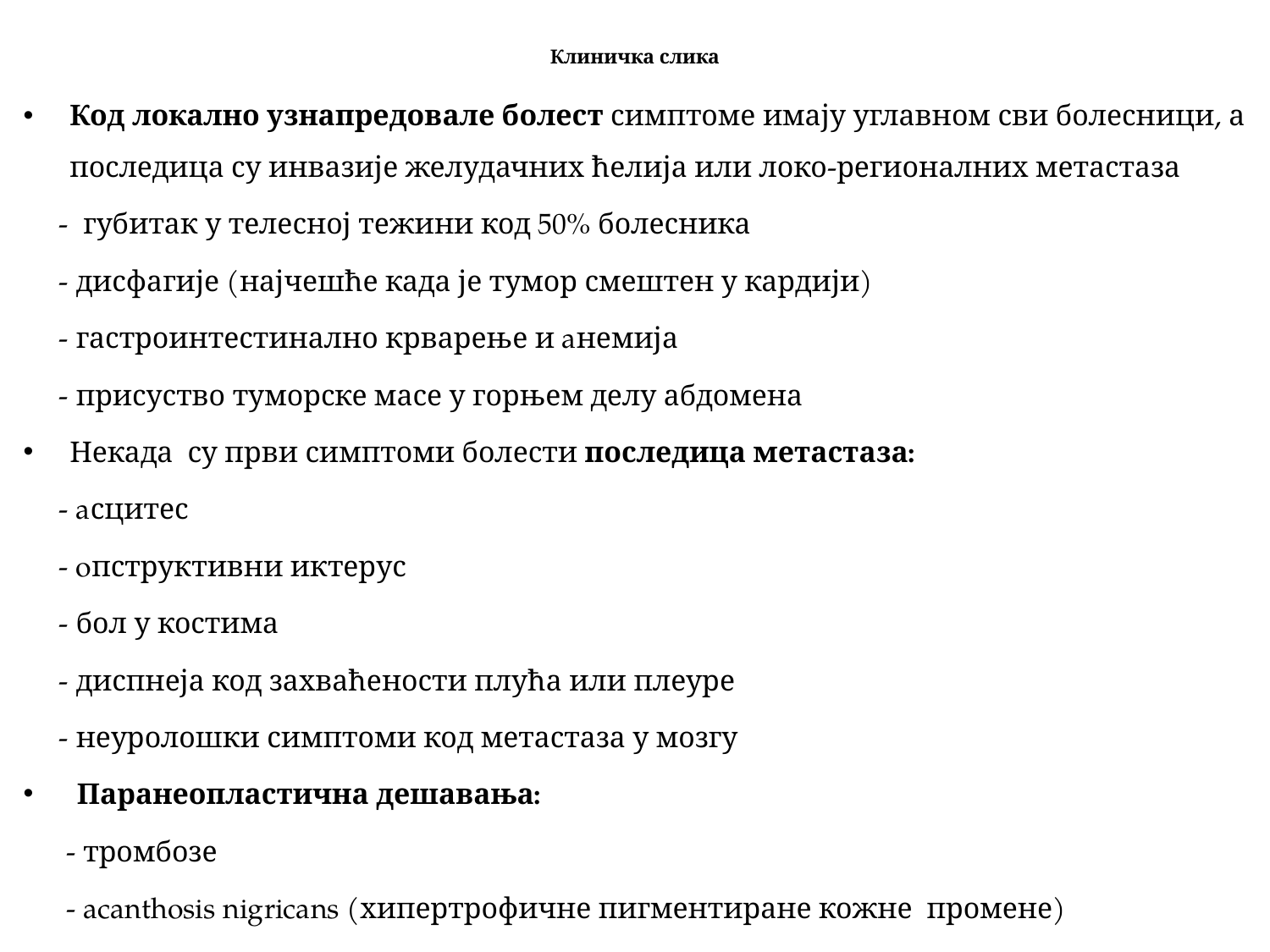

# Клиничка слика
Код локално узнапредовале болест симптоме имају углавном сви болесници, а последица су инвазије желудачних ћелија или локо-регионалних метастаза
     -  губитак у телесној тежини код 50% болесника
     - дисфагије (најчешће када је тумор смештен у кардији)
     - гастроинтестинално крварење и aнемија
     - присуство туморске масе у горњем делу абдомена
Некада  су први симптоми болести последица метастаза:
     - aсцитес
     - oпструктивни иктерус
     - бол у костима
     - диспнеја код захваћености плућа или плеуре
     - неуролошки симптоми код метастаза у мозгу
 Паранеопластична дешавања:
      - тромбозе
      - acanthosis nigricans (хипертрофичне пигментиране кожне  промене)